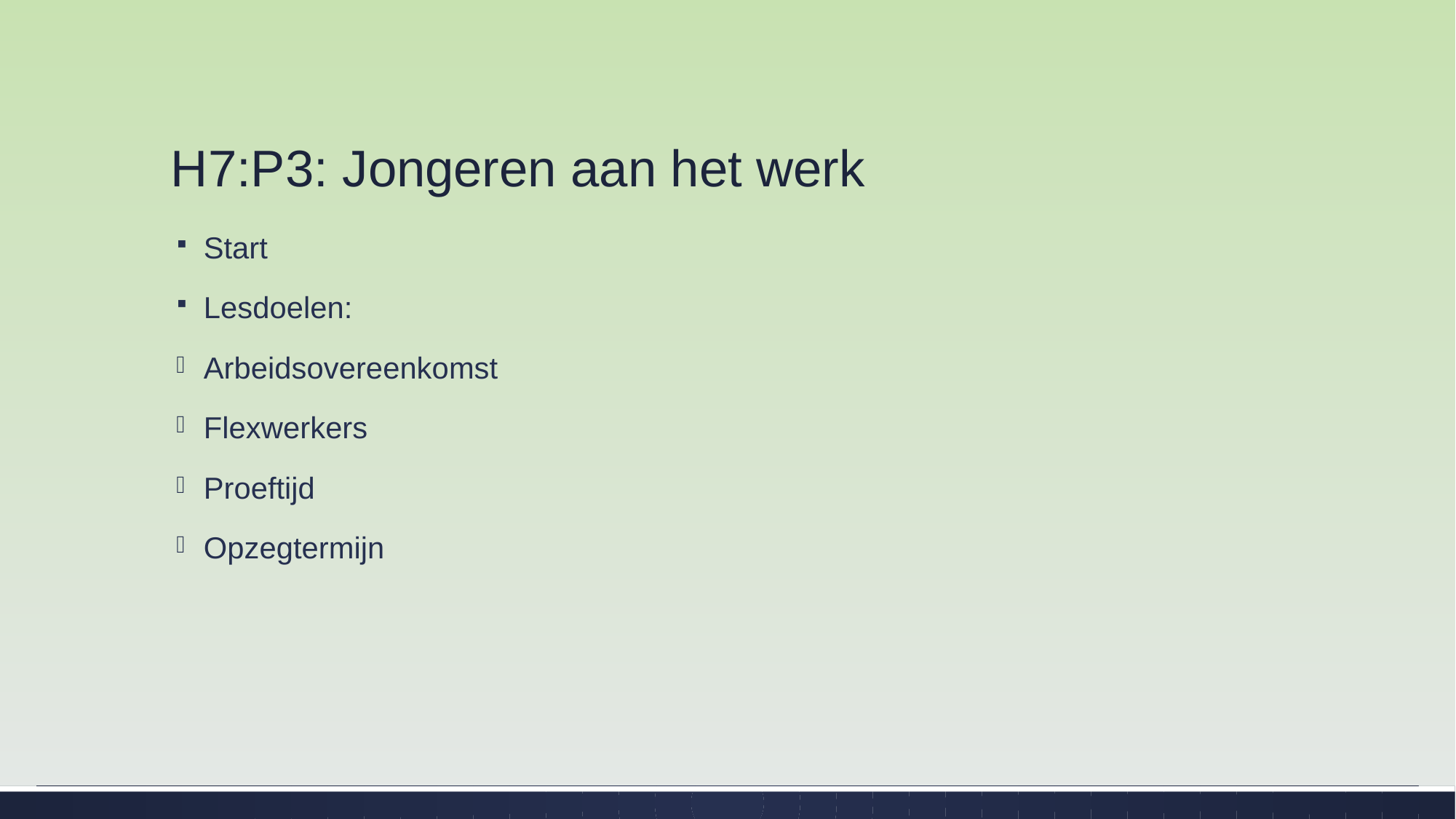

# H7:P3: Jongeren aan het werk
Start
Lesdoelen:
Arbeidsovereenkomst
Flexwerkers
Proeftijd
Opzegtermijn